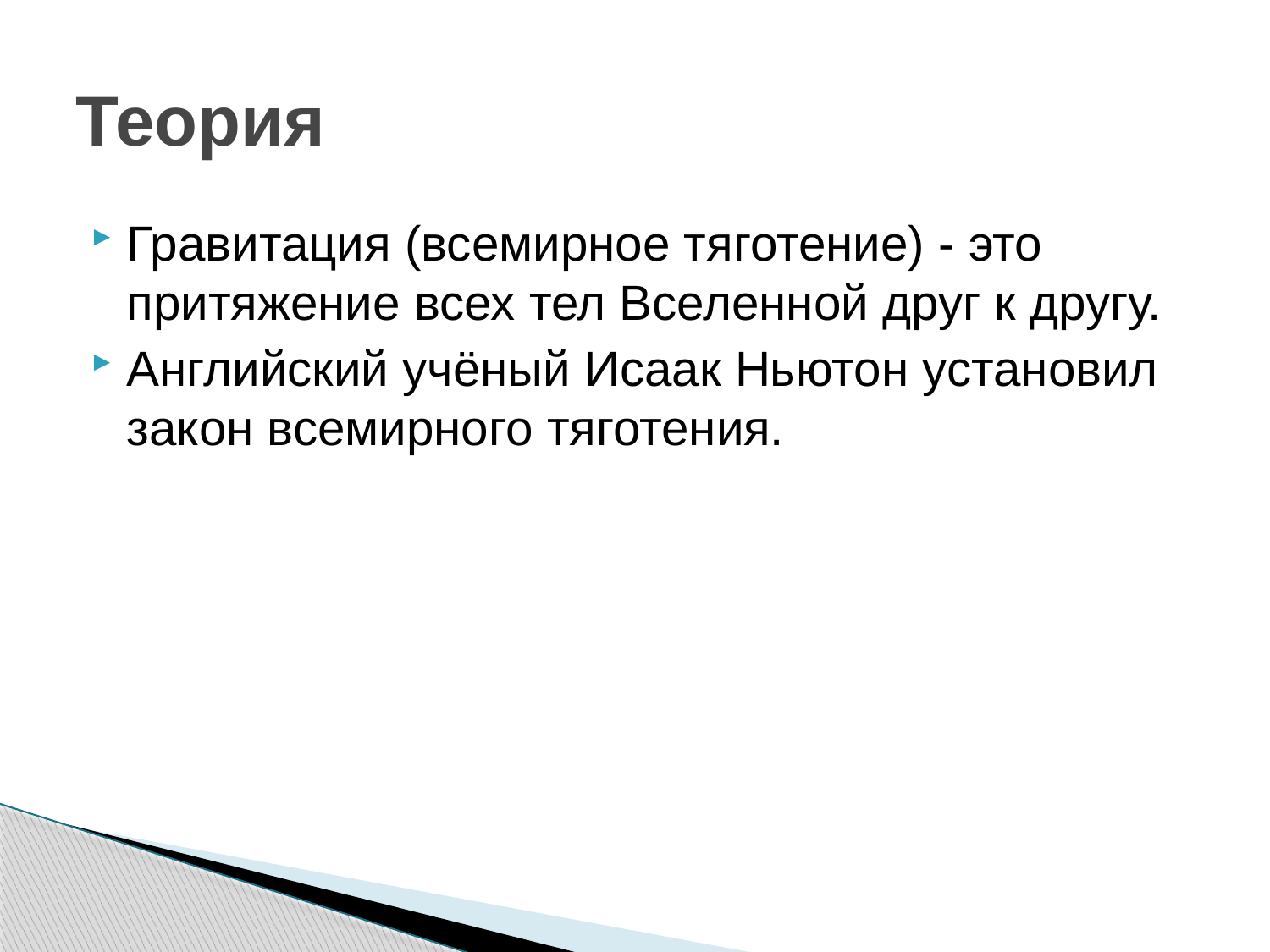

# Теория
Гравитация (всемирное тяготение) - это притяжение всех тел Вселенной друг к другу.
Английский учёный Исаак Ньютон установил закон всемирного тяготения.